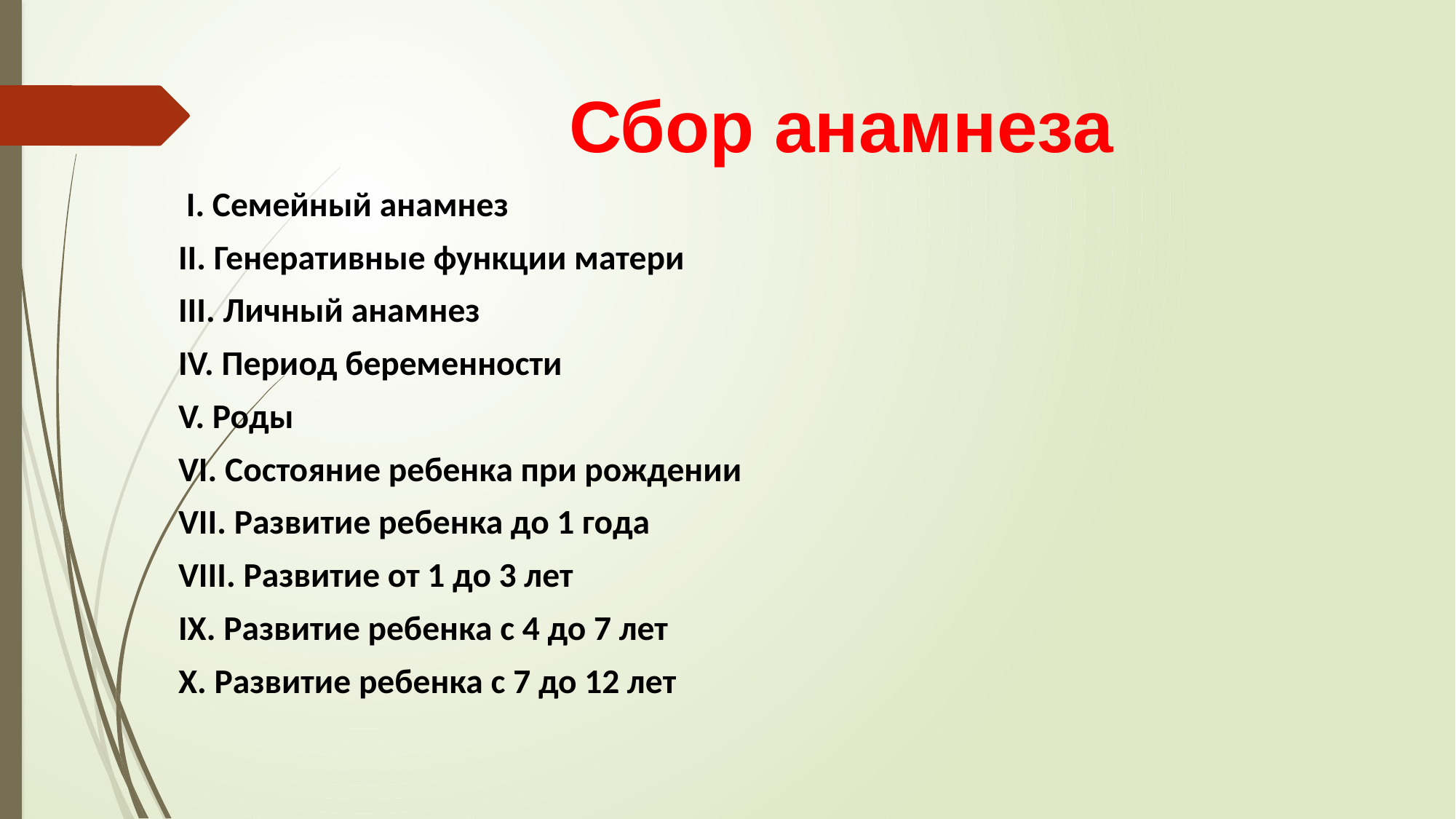

# Сбор анамнеза
 I. Семейный анамнез
II. Генеративные функции матери
III. Личный анамнез
IV. Период беременности
V. Роды
VI. Состояние ребенка при рождении
VII. Развитие ребенка до 1 года
VIII. Развитие от 1 до 3 лет
IX. Развитие ребенка с 4 до 7 лет
X. Развитие ребенка с 7 до 12 лет